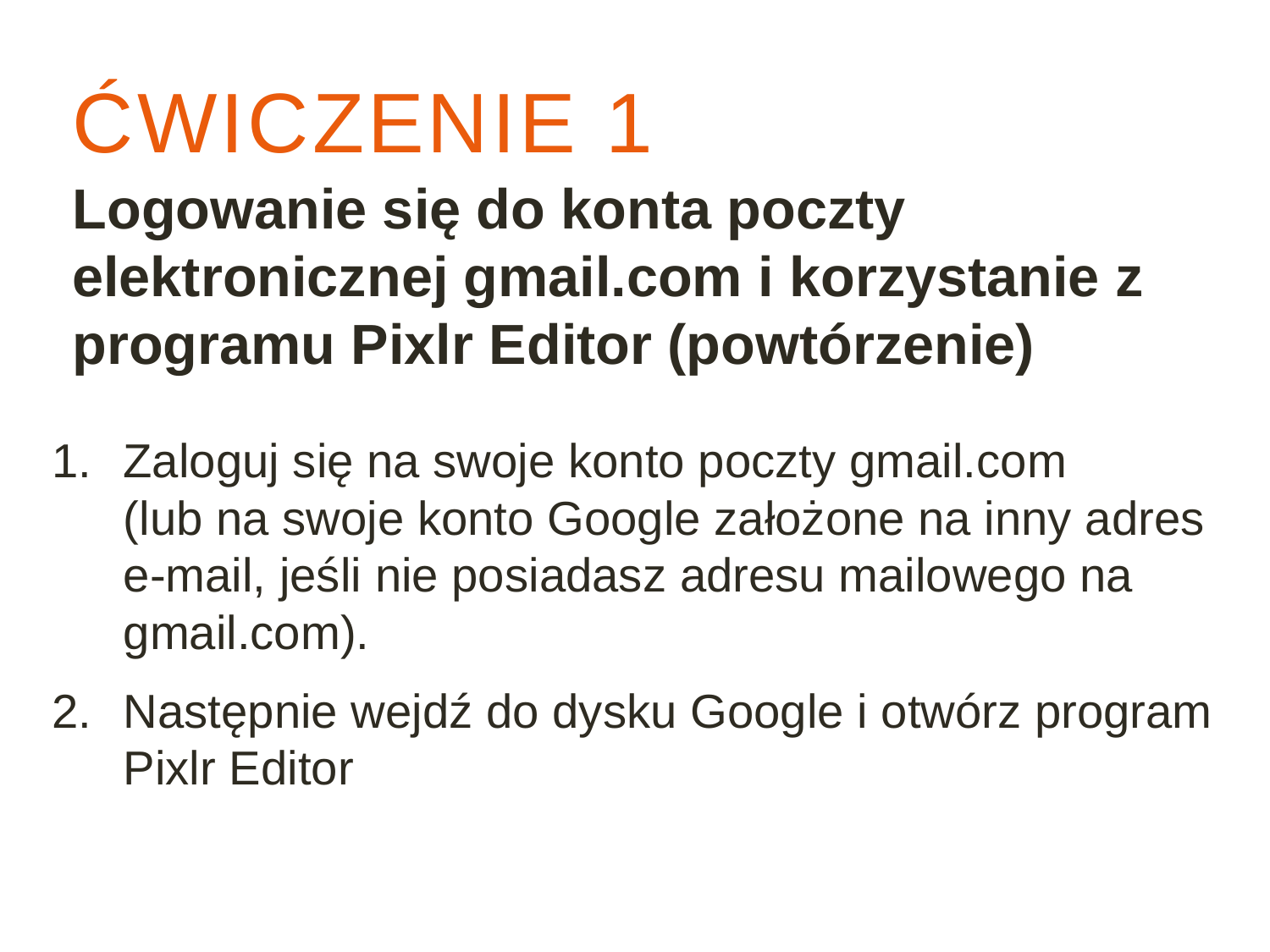

# ĆWICZENIE 1
Logowanie się do konta poczty elektronicznej gmail.com i korzystanie z programu Pixlr Editor (powtórzenie)
Zaloguj się na swoje konto poczty gmail.com
(lub na swoje konto Google założone na inny adres e-mail, jeśli nie posiadasz adresu mailowego na gmail.com).
Następnie wejdź do dysku Google i otwórz program Pixlr Editor